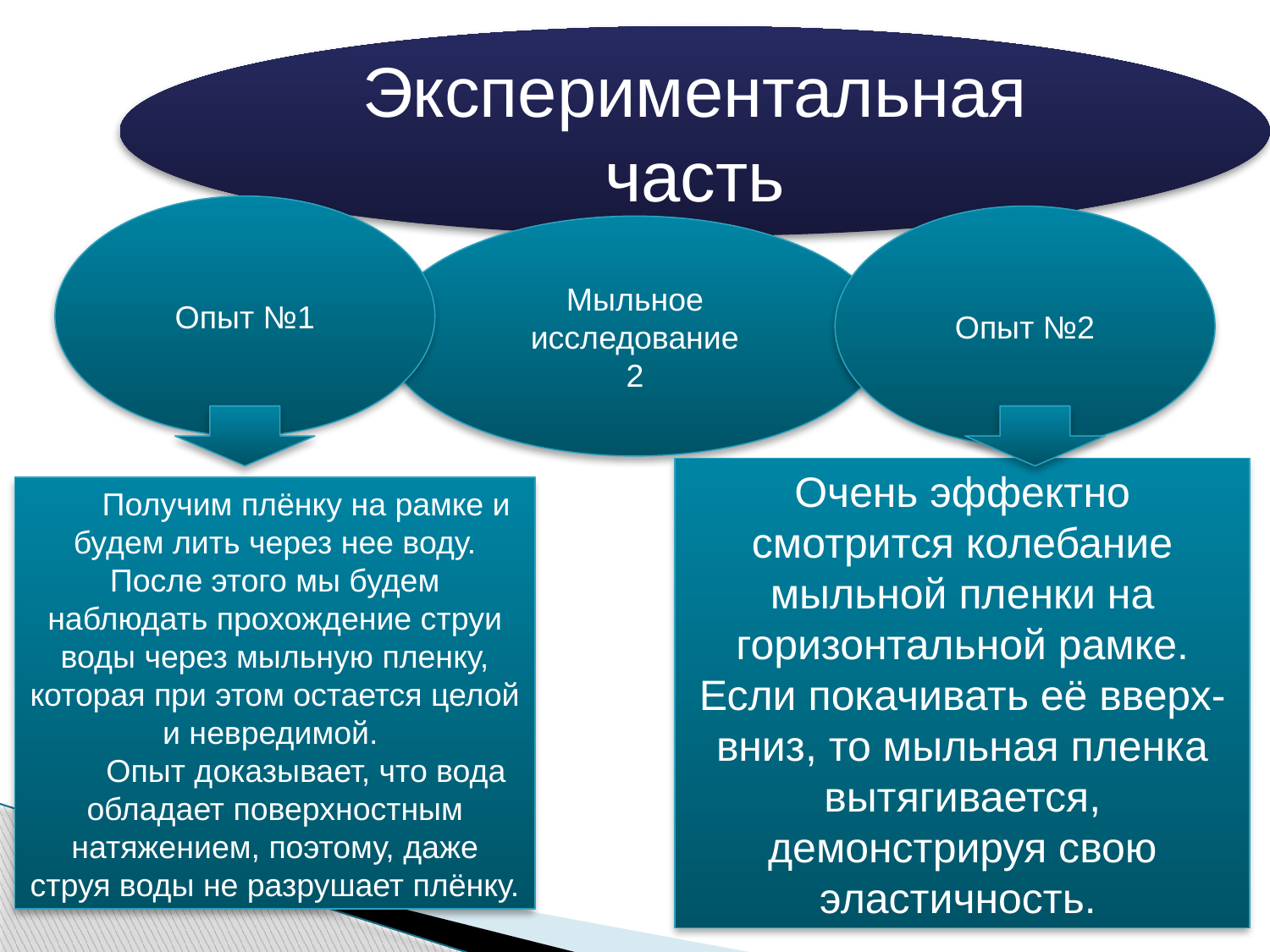

Экспериментальная часть
Опыт №1
Опыт №2
Мыльное исследование
2

Получим плёнку на рамке и будем лить через нее воду. После этого мы будем наблюдать прохождение струи воды через мыльную пленку, которая при этом остается целой и невредимой.
Опыт доказывает, что вода обладает поверхностным натяжением, поэтому, даже струя воды не разрушает плёнку.
Очень эффектно смотрится колебание мыльной пленки на горизонтальной рамке. Если покачивать её вверх-вниз, то мыльная пленка вытягивается, демонстрируя свою эластичность.